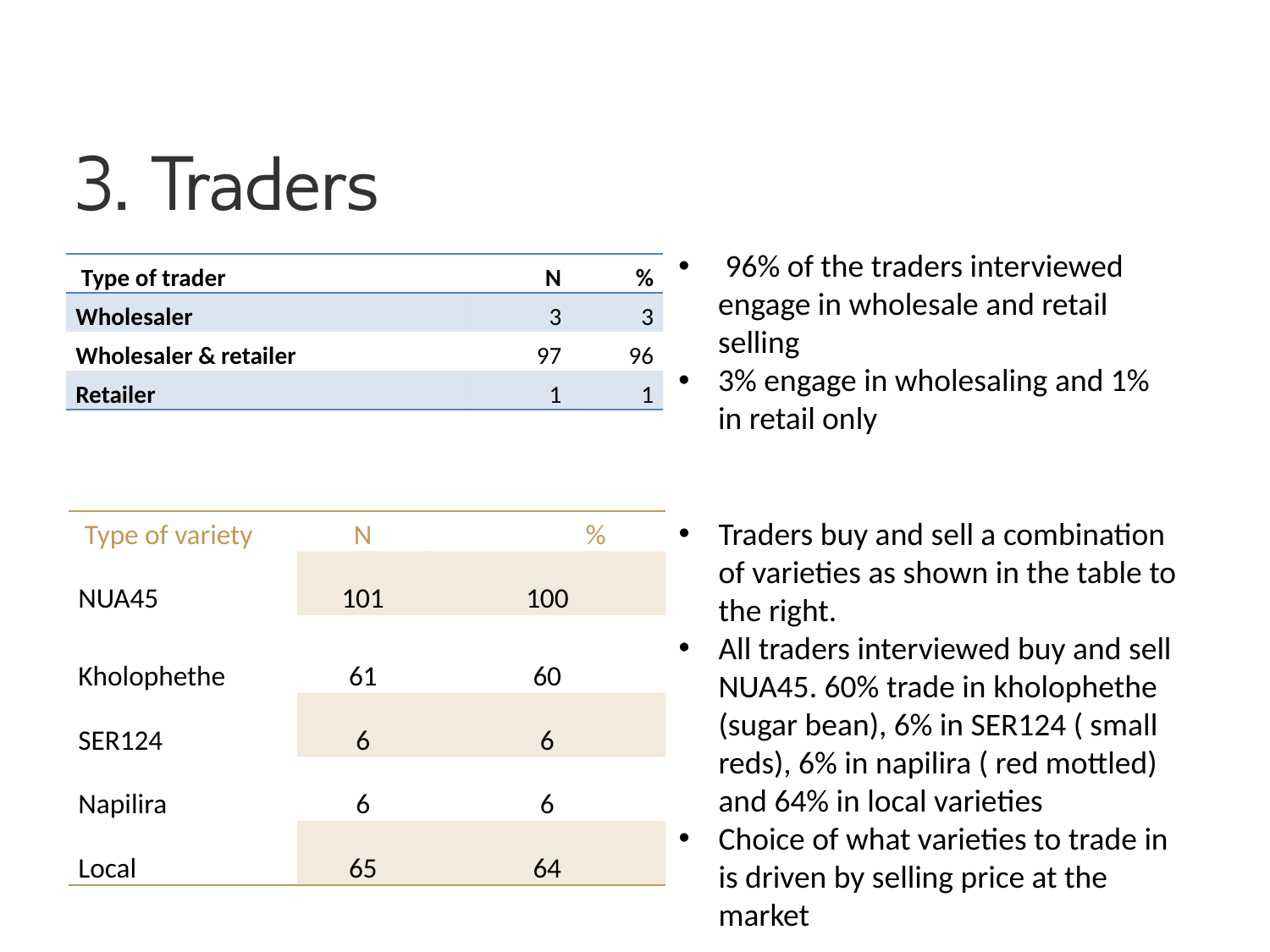

# 3. Traders
 96% of the traders interviewed engage in wholesale and retail selling
3% engage in wholesaling and 1% in retail only
| Type of trader | N | % |
| --- | --- | --- |
| Wholesaler | 3 | 3 |
| Wholesaler & retailer | 97 | 96 |
| Retailer | 1 | 1 |
Traders buy and sell a combination of varieties as shown in the table to the right.
All traders interviewed buy and sell NUA45. 60% trade in kholophethe (sugar bean), 6% in SER124 ( small reds), 6% in napilira ( red mottled) and 64% in local varieties
Choice of what varieties to trade in is driven by selling price at the market
| Type of variety | N | % |
| --- | --- | --- |
| NUA45 | 101 | 100 |
| Kholophethe | 61 | 60 |
| SER124 | 6 | 6 |
| Napilira | 6 | 6 |
| Local | 65 | 64 |